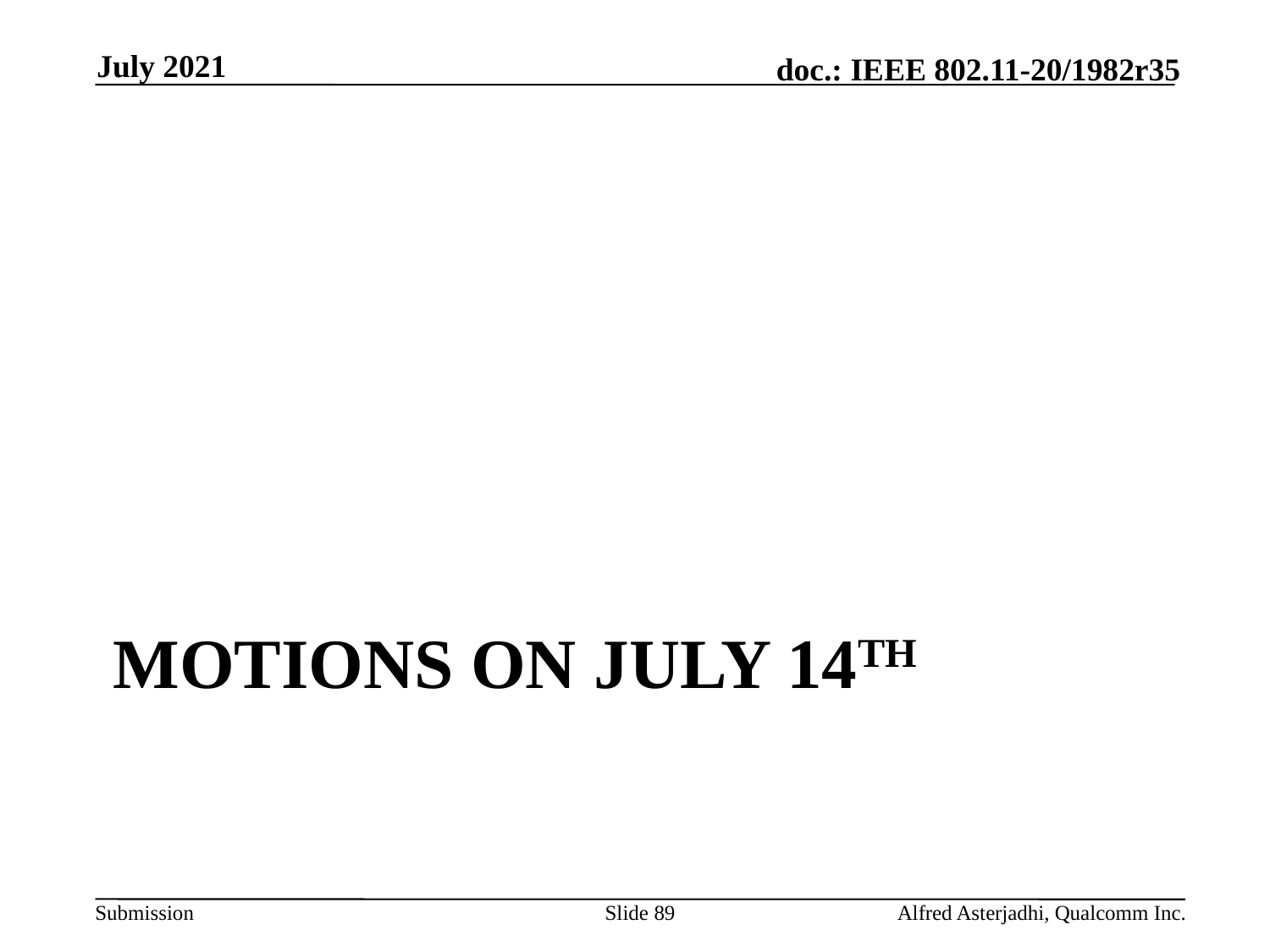

July 2021

# Motions on July 14th
Slide 89
Alfred Asterjadhi, Qualcomm Inc.